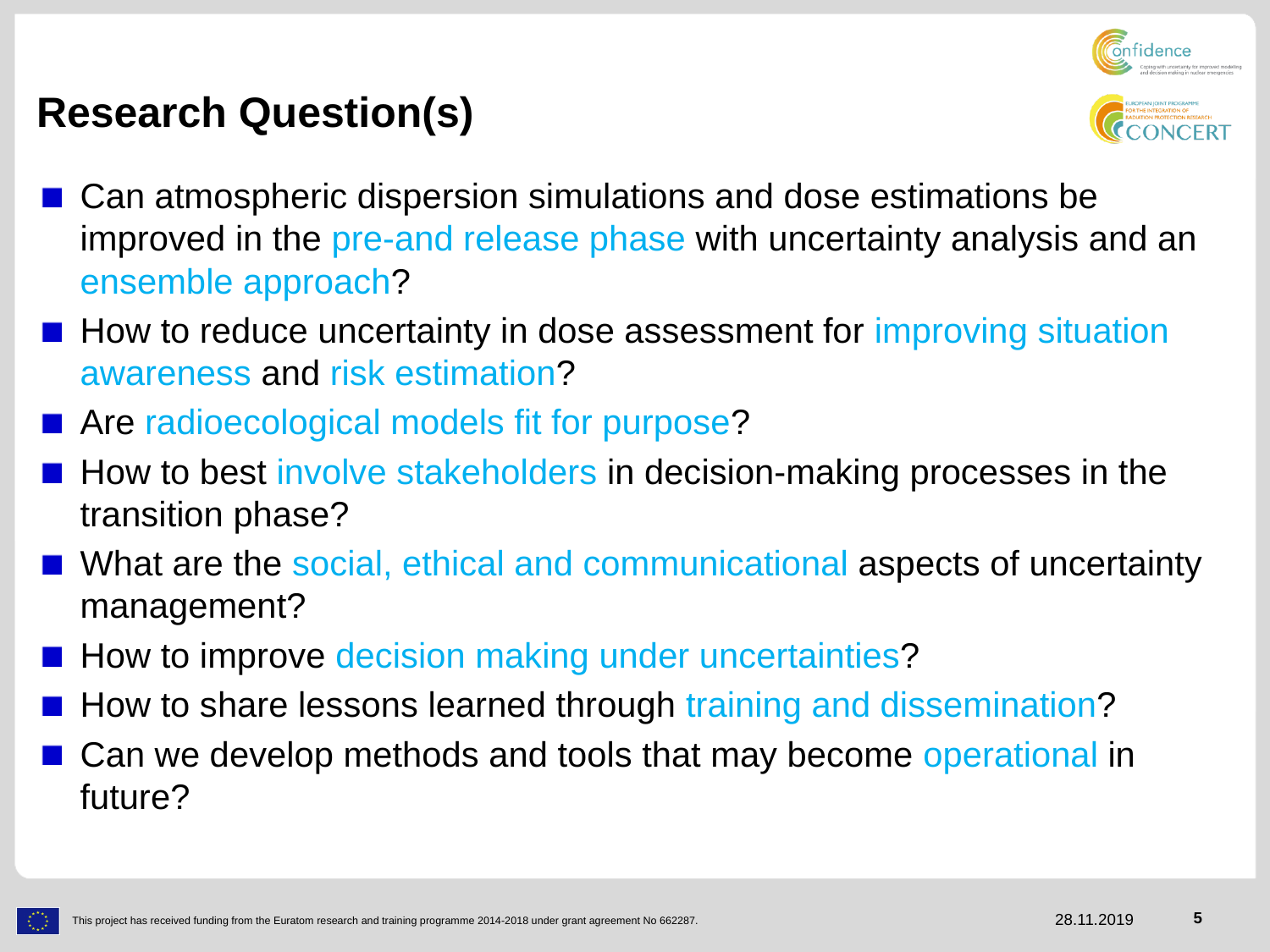

# Research Question(s)
Can atmospheric dispersion simulations and dose estimations be improved in the pre-and release phase with uncertainty analysis and an ensemble approach?
How to reduce uncertainty in dose assessment for improving situation awareness and risk estimation?
Are radioecological models fit for purpose?
How to best involve stakeholders in decision-making processes in the transition phase?
What are the social, ethical and communicational aspects of uncertainty management?
How to improve decision making under uncertainties?
How to share lessons learned through training and dissemination?
Can we develop methods and tools that may become operational in future?